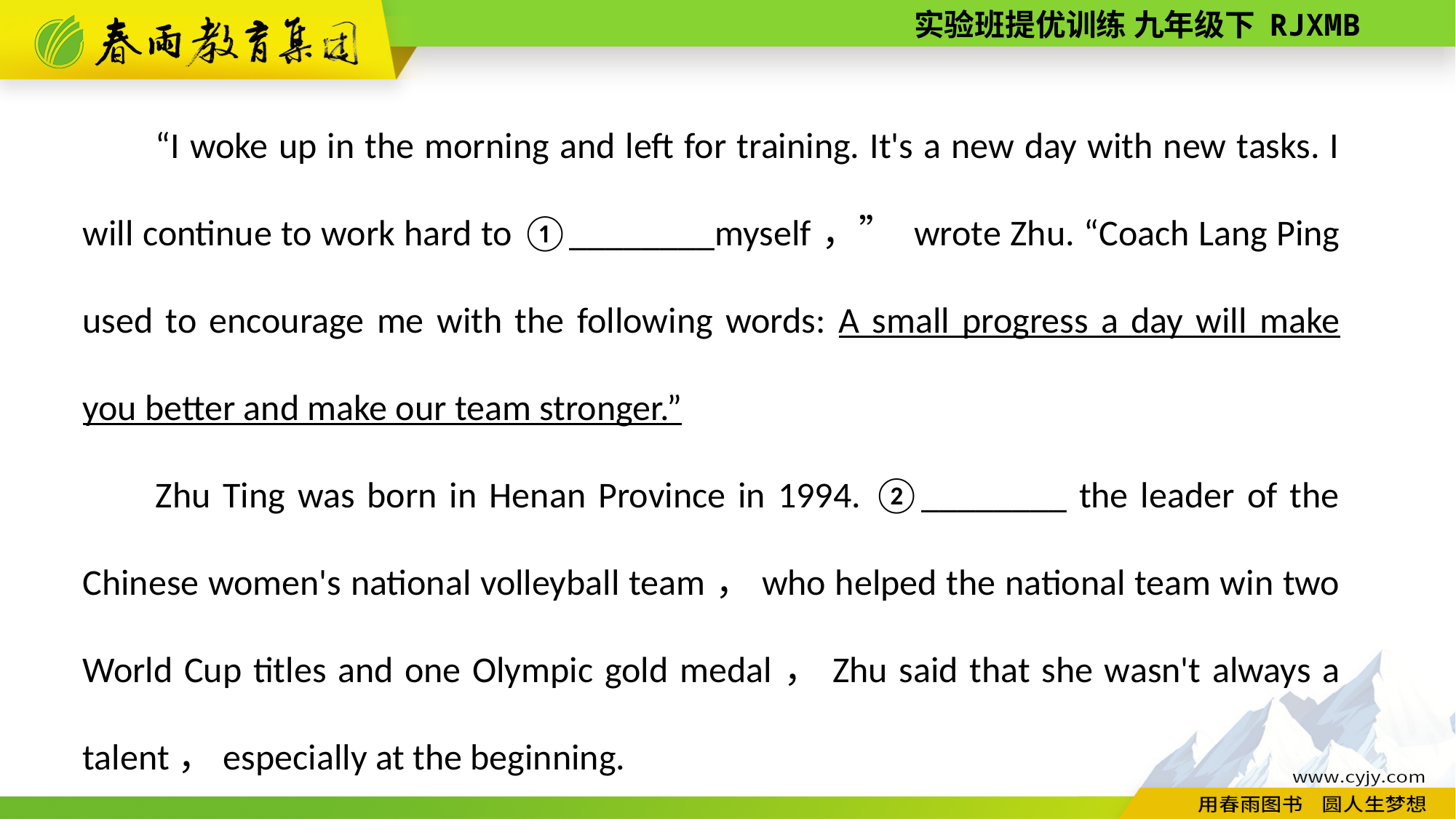

“I woke up in the morning and left for training. It's a new day with new tasks. I will continue to work hard to ①________myself，” wrote Zhu. “Coach Lang Ping used to encourage me with the following words: A small progress a day will make you better and make our team stronger.”
Zhu Ting was born in Henan Province in 1994. ②________ the leader of the Chinese women's national volleyball team，who helped the national team win two World Cup titles and one Olympic gold medal，Zhu said that she wasn't always a talent，especially at the beginning.